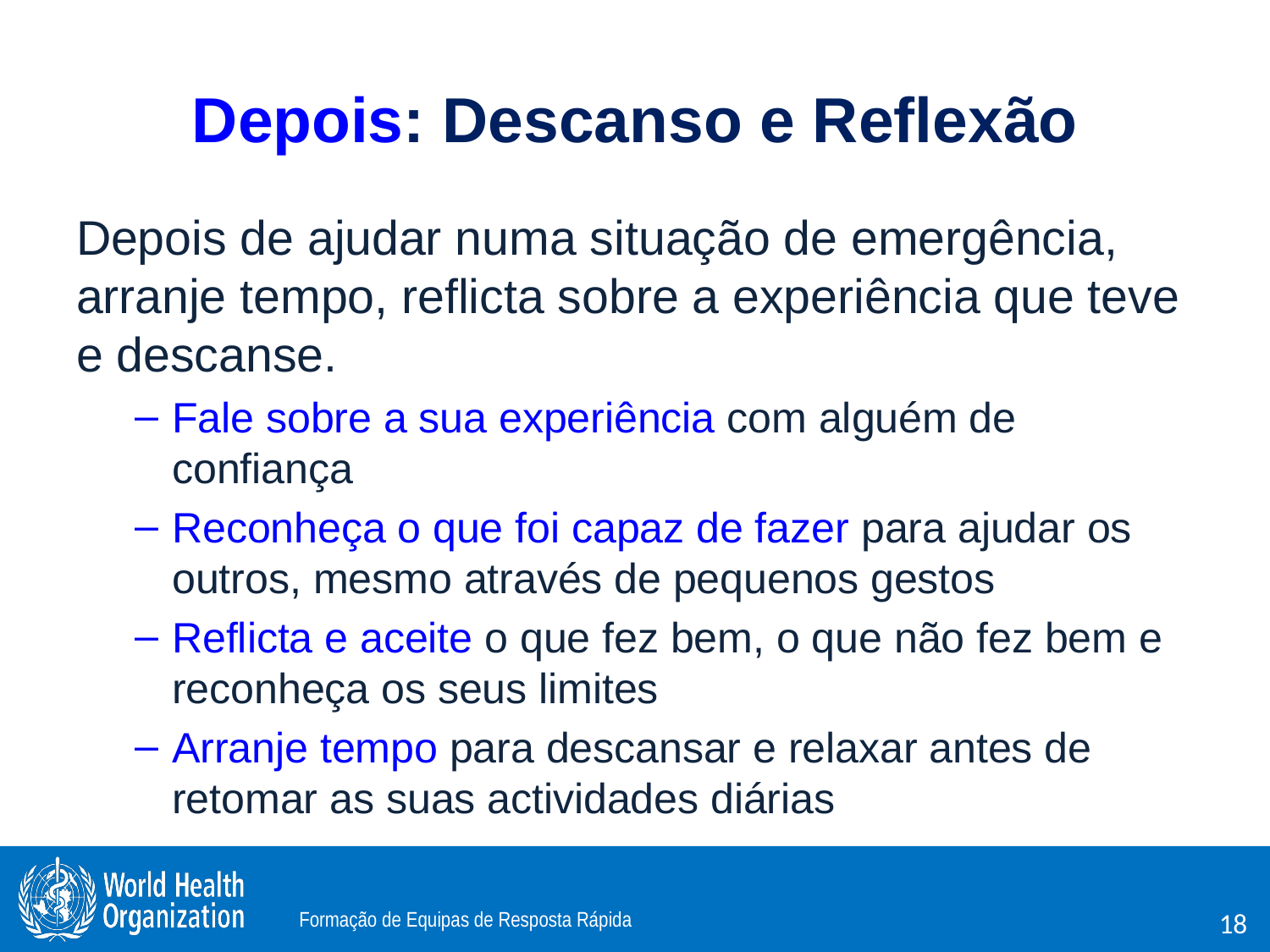

# Depois: Descanso e Reflexão
Depois de ajudar numa situação de emergência, arranje tempo, reflicta sobre a experiência que teve e descanse.
Fale sobre a sua experiência com alguém de confiança
Reconheça o que foi capaz de fazer para ajudar os outros, mesmo através de pequenos gestos
Reflicta e aceite o que fez bem, o que não fez bem e reconheça os seus limites
Arranje tempo para descansar e relaxar antes de retomar as suas actividades diárias